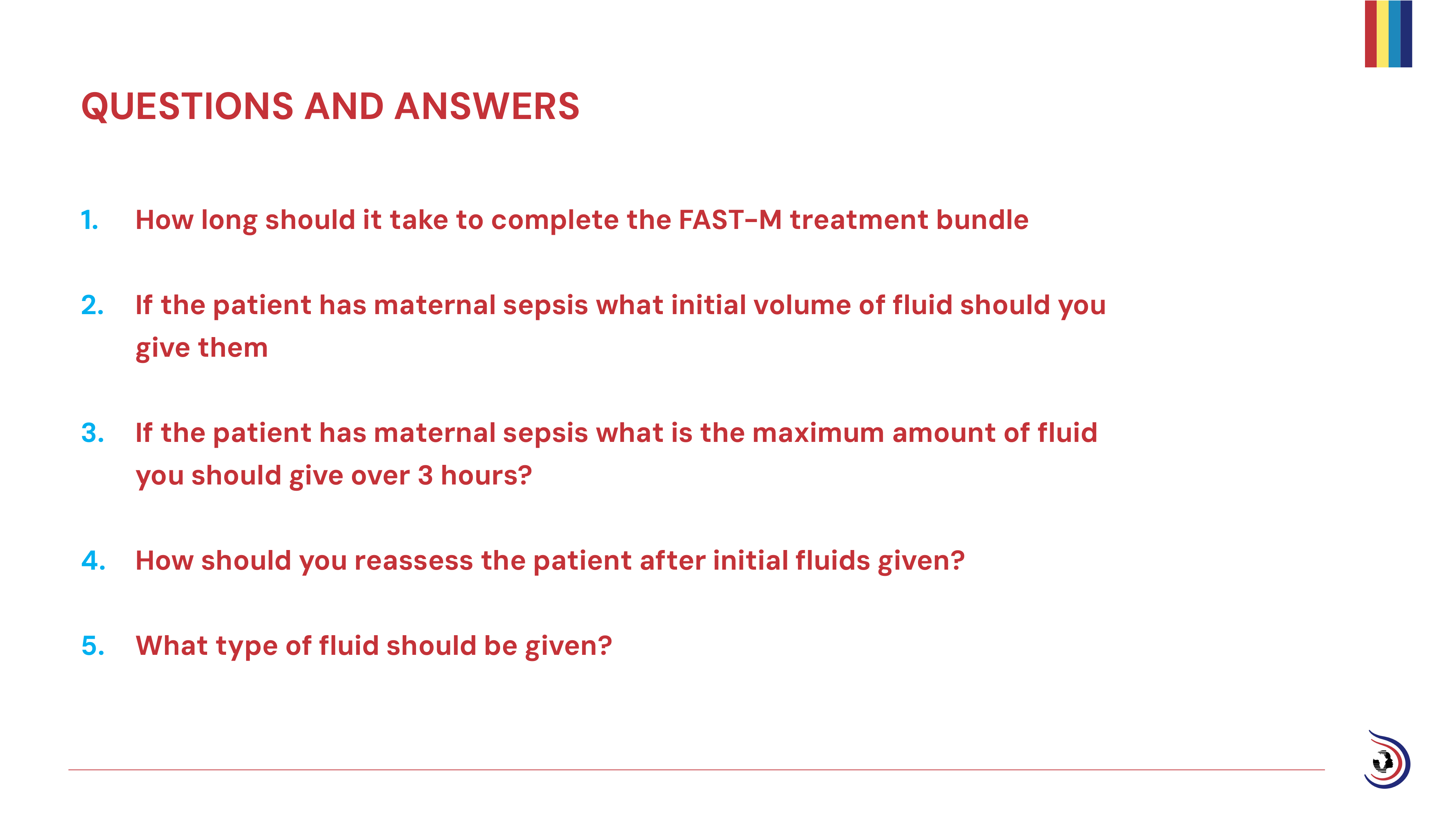

# QUESTIONS AND ANSWERS
How long should it take to complete the FAST-M treatment bundle

If the patient has maternal sepsis what initial volume of fluid should you give them

If the patient has maternal sepsis what is the maximum amount of fluid you should give over 3 hours?

How should you reassess the patient after initial fluids given?

What type of fluid should be given?